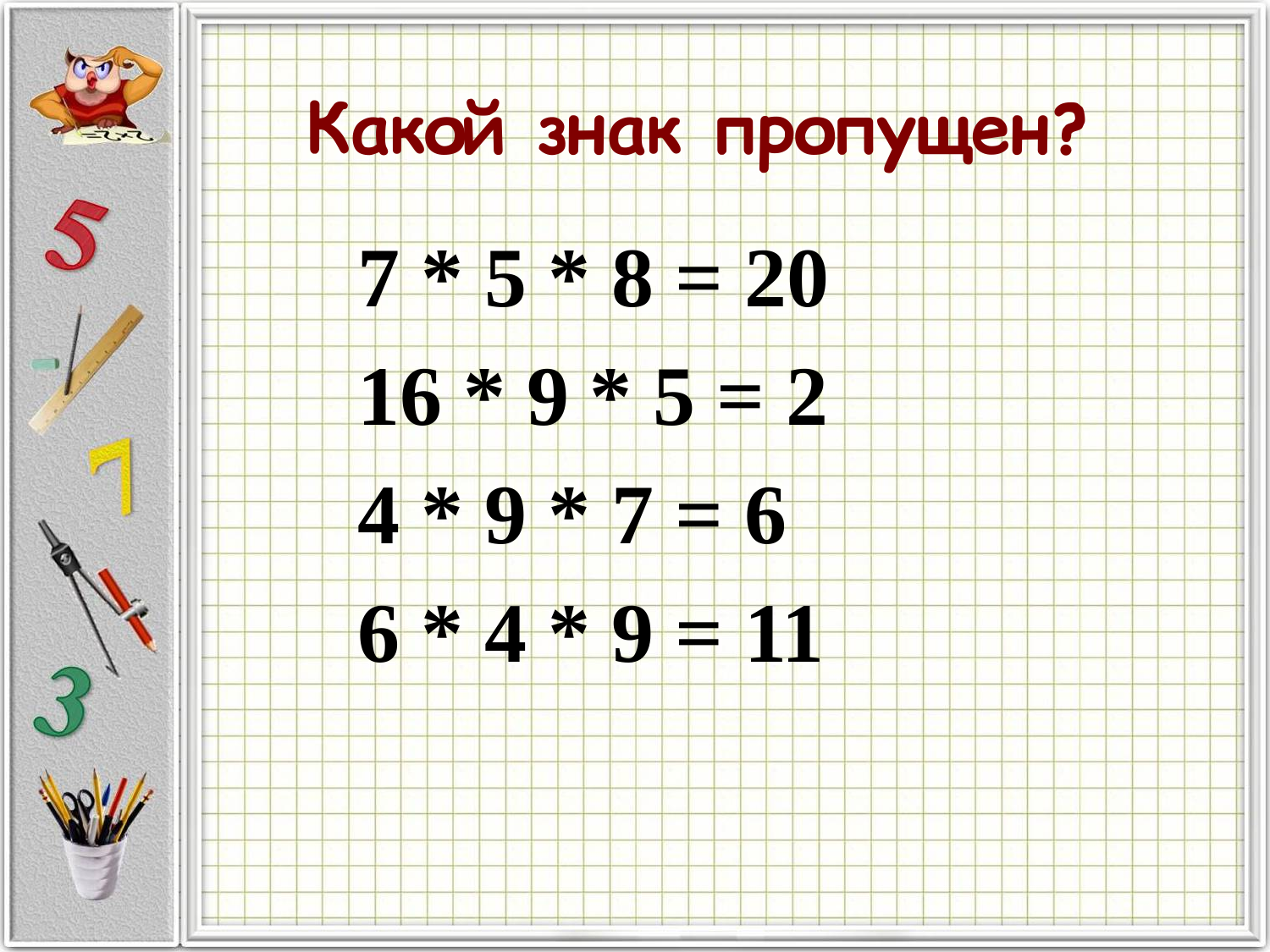

Какой знак пропущен?
7 * 5 * 8 = 20
16 * 9 * 5 = 2
4 * 9 * 7 = 6
6 * 4 * 9 = 11